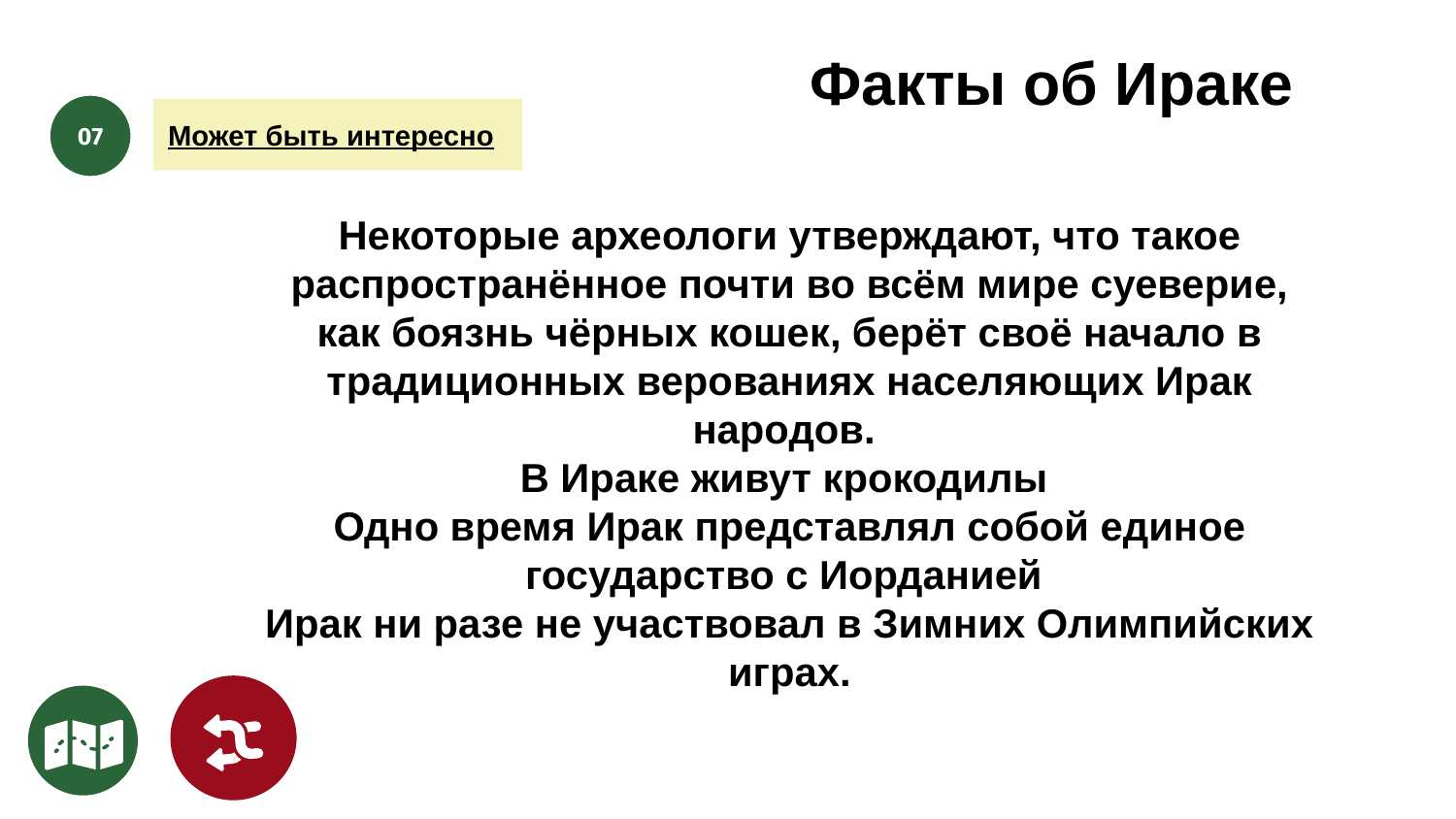

# Факты об Ираке

Может быть интересно
07

Некоторые археологи утверждают, что такое распространённое почти во всём мире суеверие, как боязнь чёрных кошек, берёт своё начало в традиционных верованиях населяющих Ирак народов.
В Ираке живут крокодилы
Одно время Ирак представлял собой единое государство с Иорданией
Ирак ни разе не участвовал в Зимних Олимпийских играх.